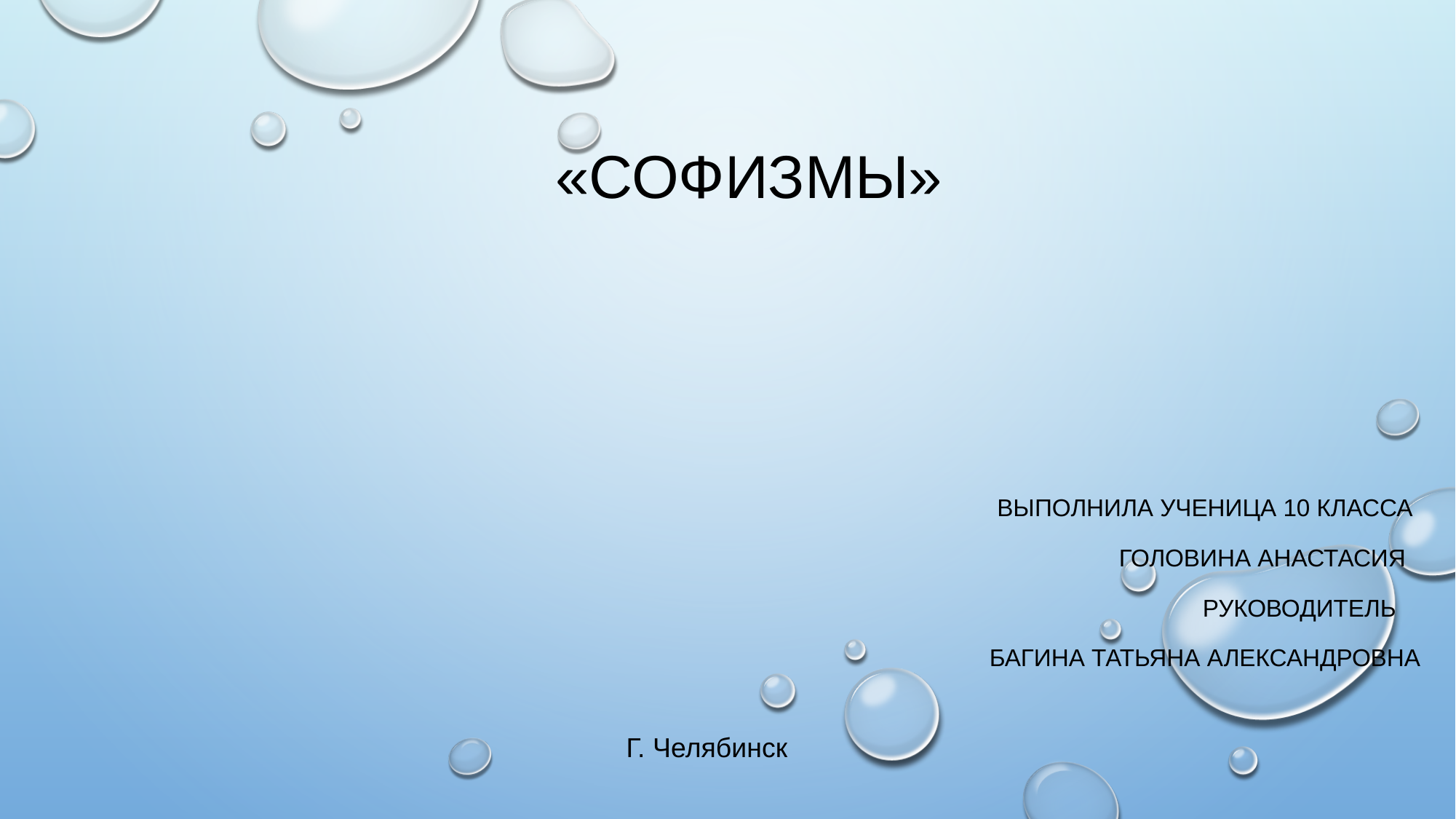

# «Софизмы»
Выполнила Ученица 10 класса
                 Головина Анастасия
                            Руководитель
Багина Татьяна Александровна

Г. Челябинск